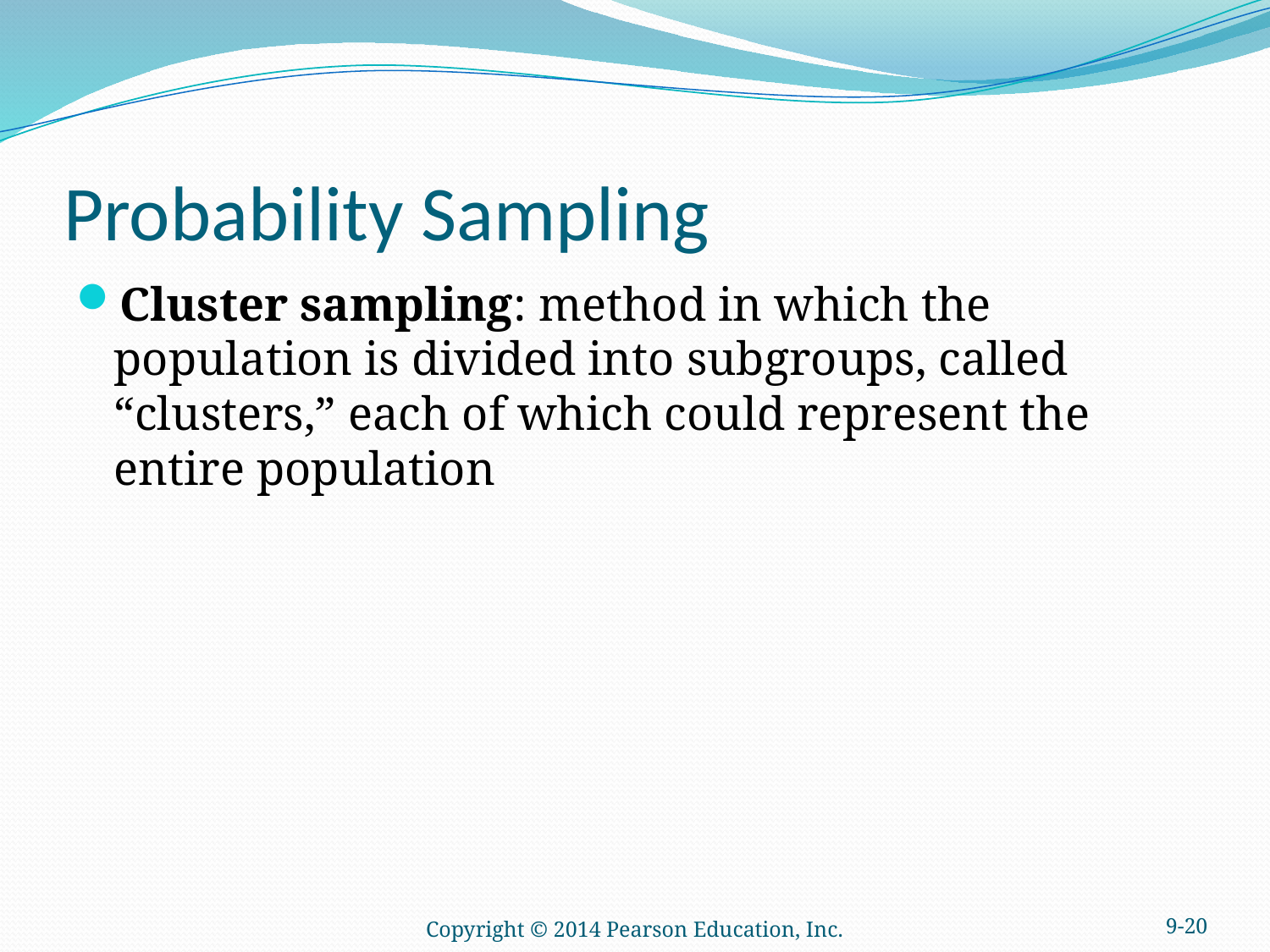

# Probability Sampling
Cluster sampling: method in which the population is divided into subgroups, called “clusters,” each of which could represent the entire population